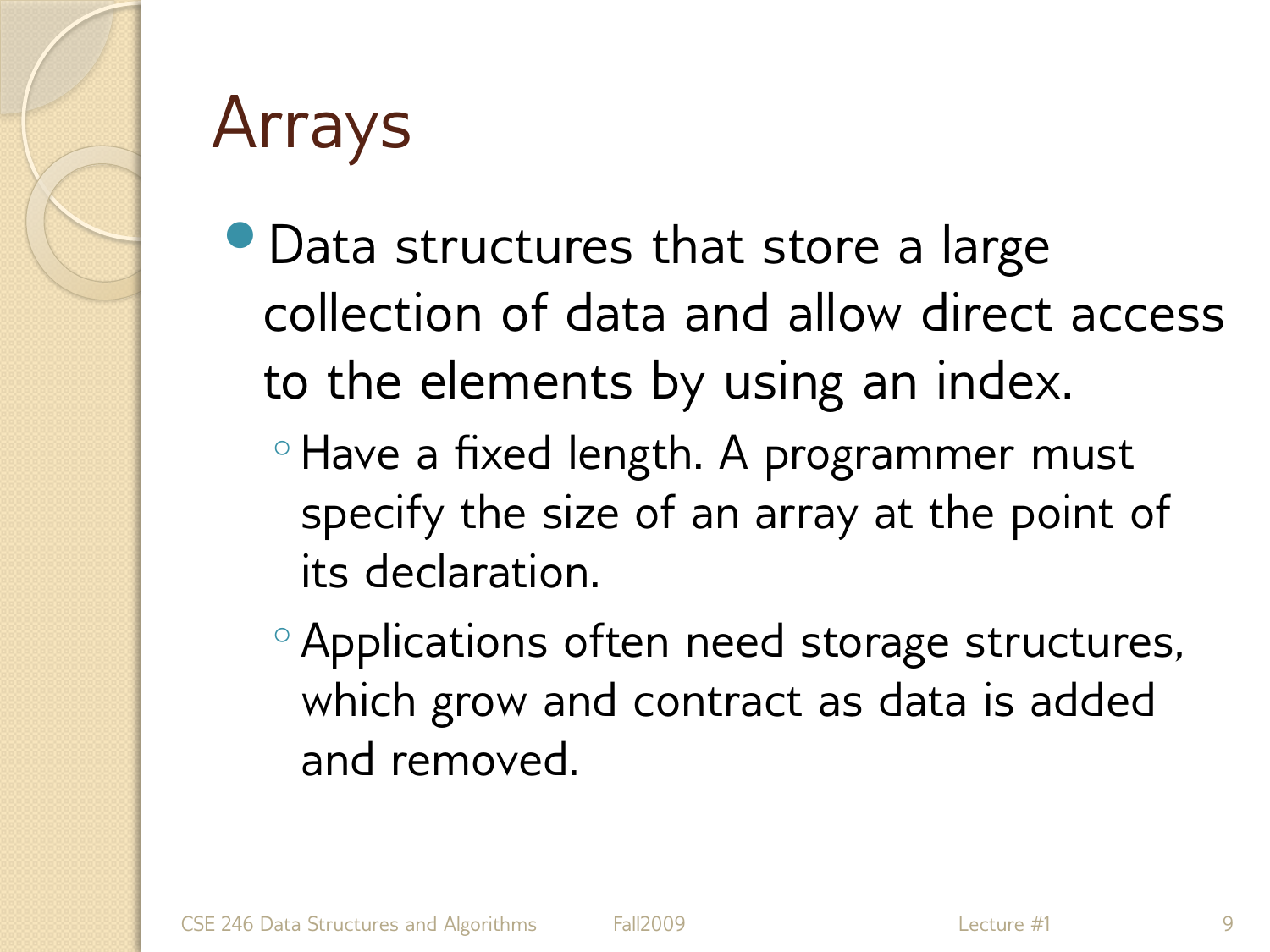

# Arrays
Data structures that store a large collection of data and allow direct access to the elements by using an index.
Have a fixed length. A programmer must specify the size of an array at the point of its declaration.
Applications often need storage structures, which grow and contract as data is added and removed.
CSE 246 Data Structures and Algorithms            Fall2009                                           Lecture #1
9